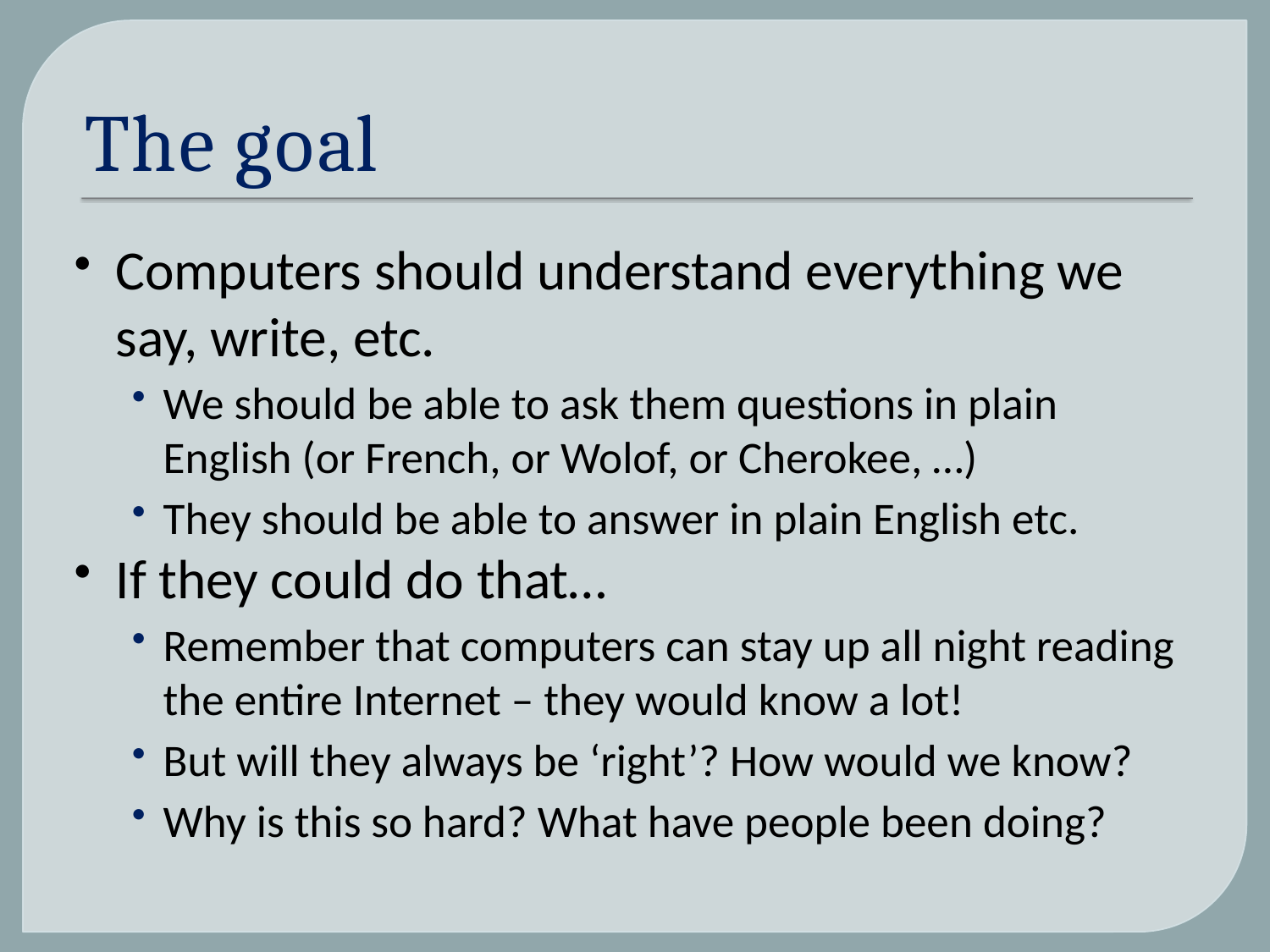

# The goal
Computers should understand everything we say, write, etc.
We should be able to ask them questions in plain English (or French, or Wolof, or Cherokee, …)
They should be able to answer in plain English etc.
If they could do that…
Remember that computers can stay up all night reading the entire Internet – they would know a lot!
But will they always be ‘right’? How would we know?
Why is this so hard? What have people been doing?